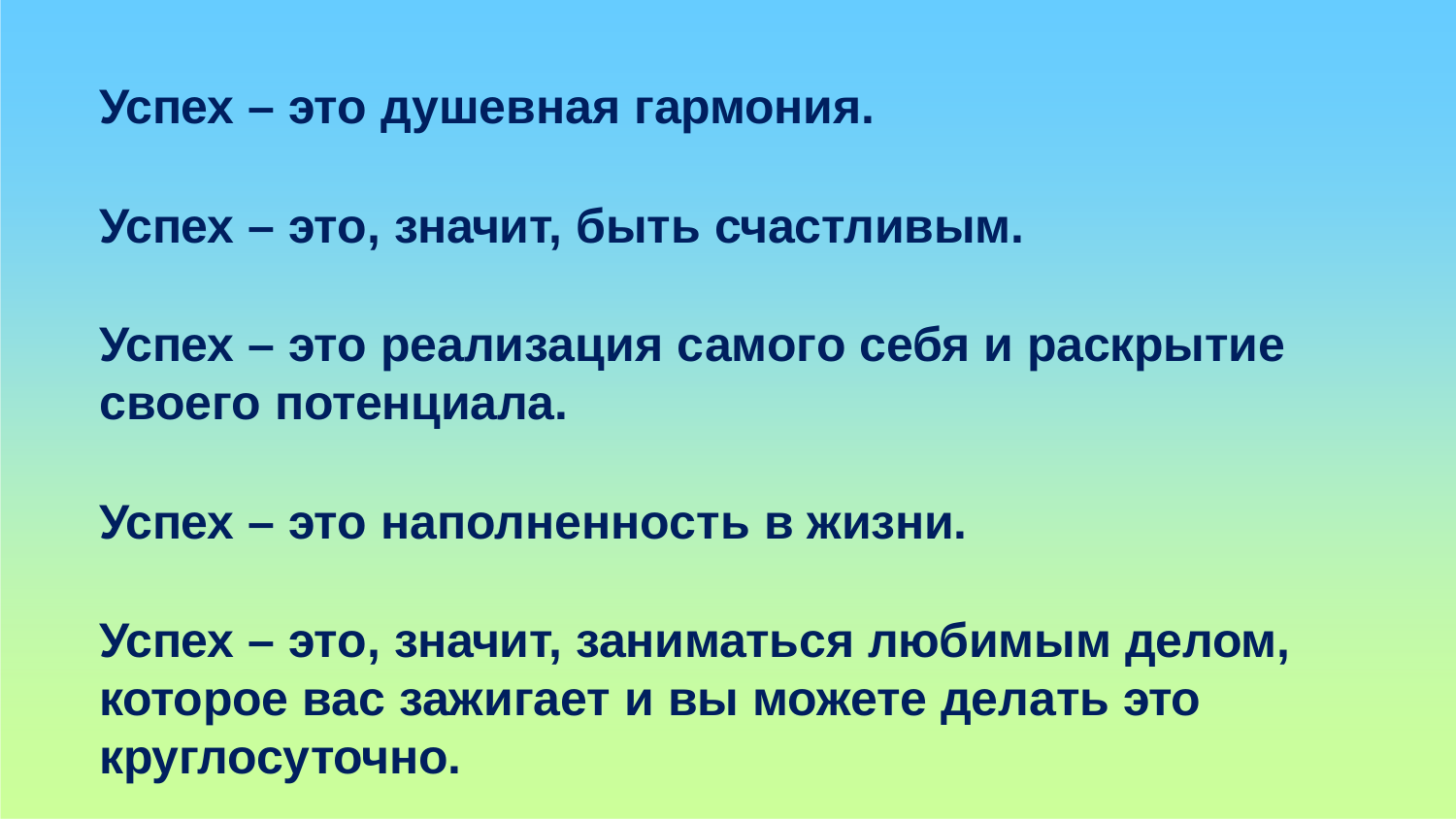

Успех – это душевная гармония.

Успех – это, значит, быть счастливым.

Успех – это реализация самого себя и раскрытие
своего потенциала.

Успех – это наполненность в жизни.

Успех – это, значит, заниматься любимым делом, которое вас зажигает и вы можете делать это
круглосуточно.

Успех – это отдавать себя для других и делать этот
мир лучше, а других людей счастливее.